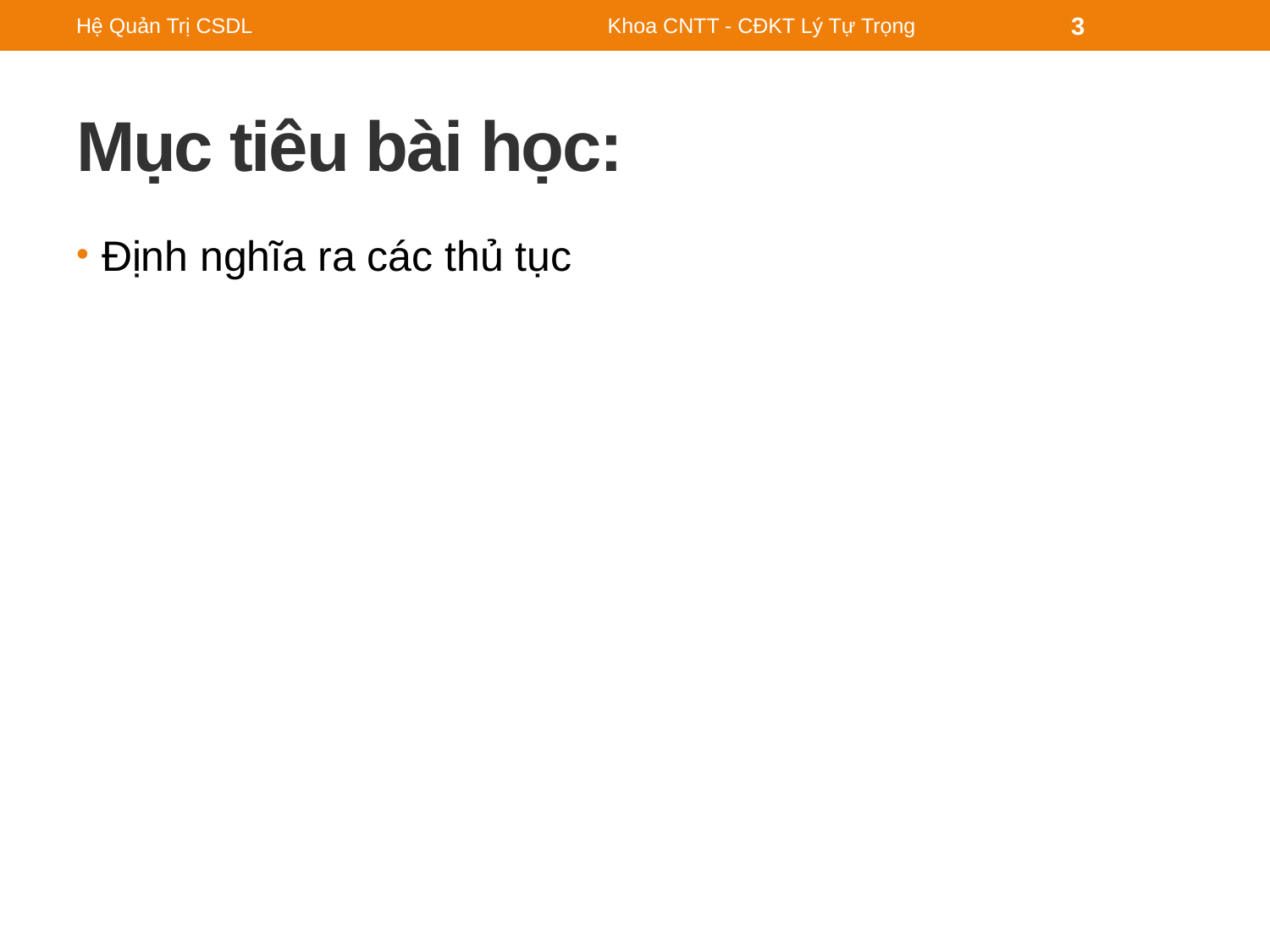

Hệ Quản Trị CSDL
Khoa CNTT - CĐKT Lý Tự Trọng
3
# Mục tiêu bài học:
Định nghĩa ra các thủ tục